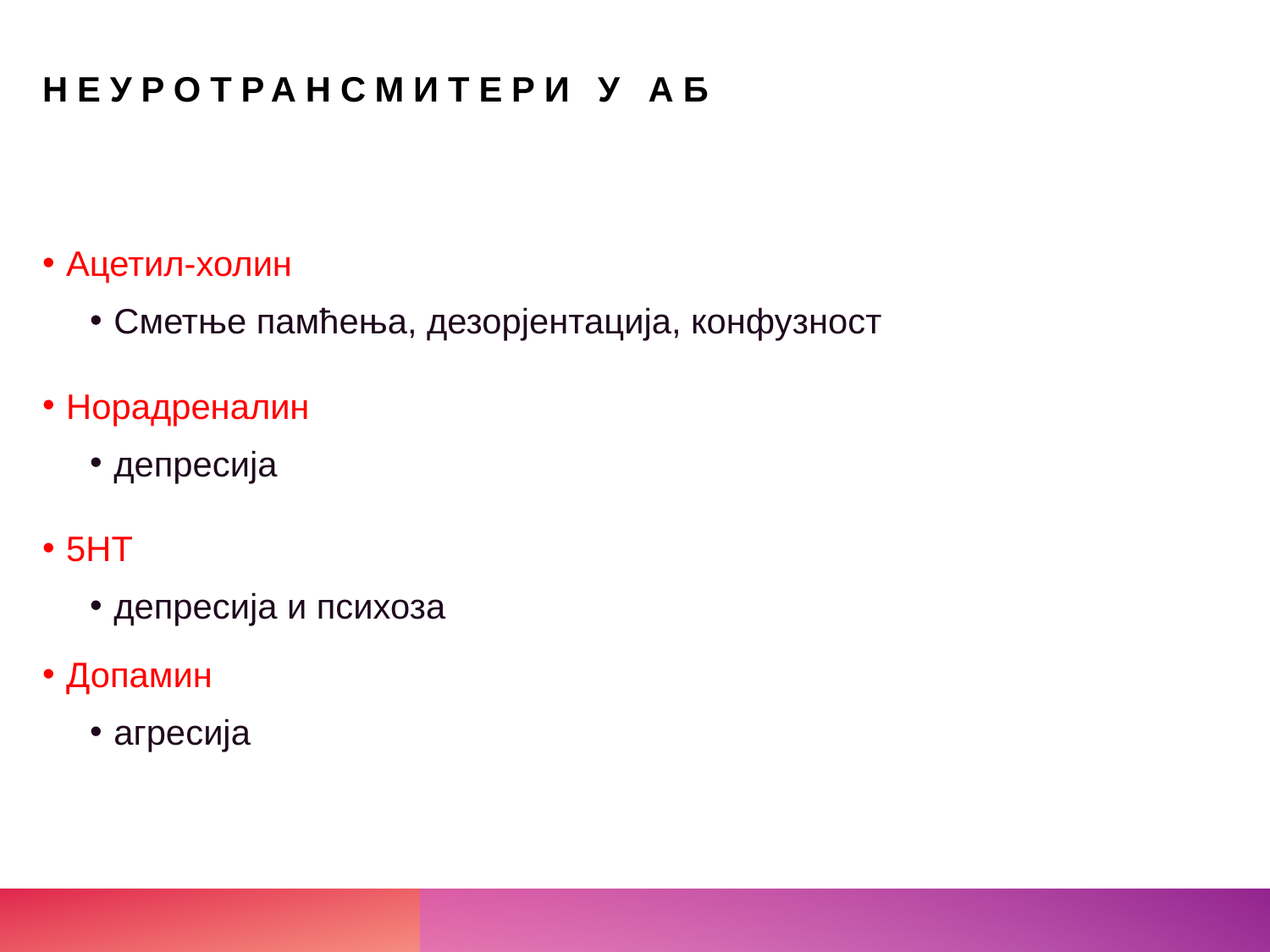

# Неуротрансмитери у АБ
Ацетил-холин
Сметње памћења, дезорјентација, конфузност
Норадреналин
депресија
5HT
депресија и психоза
Допамин
агресија